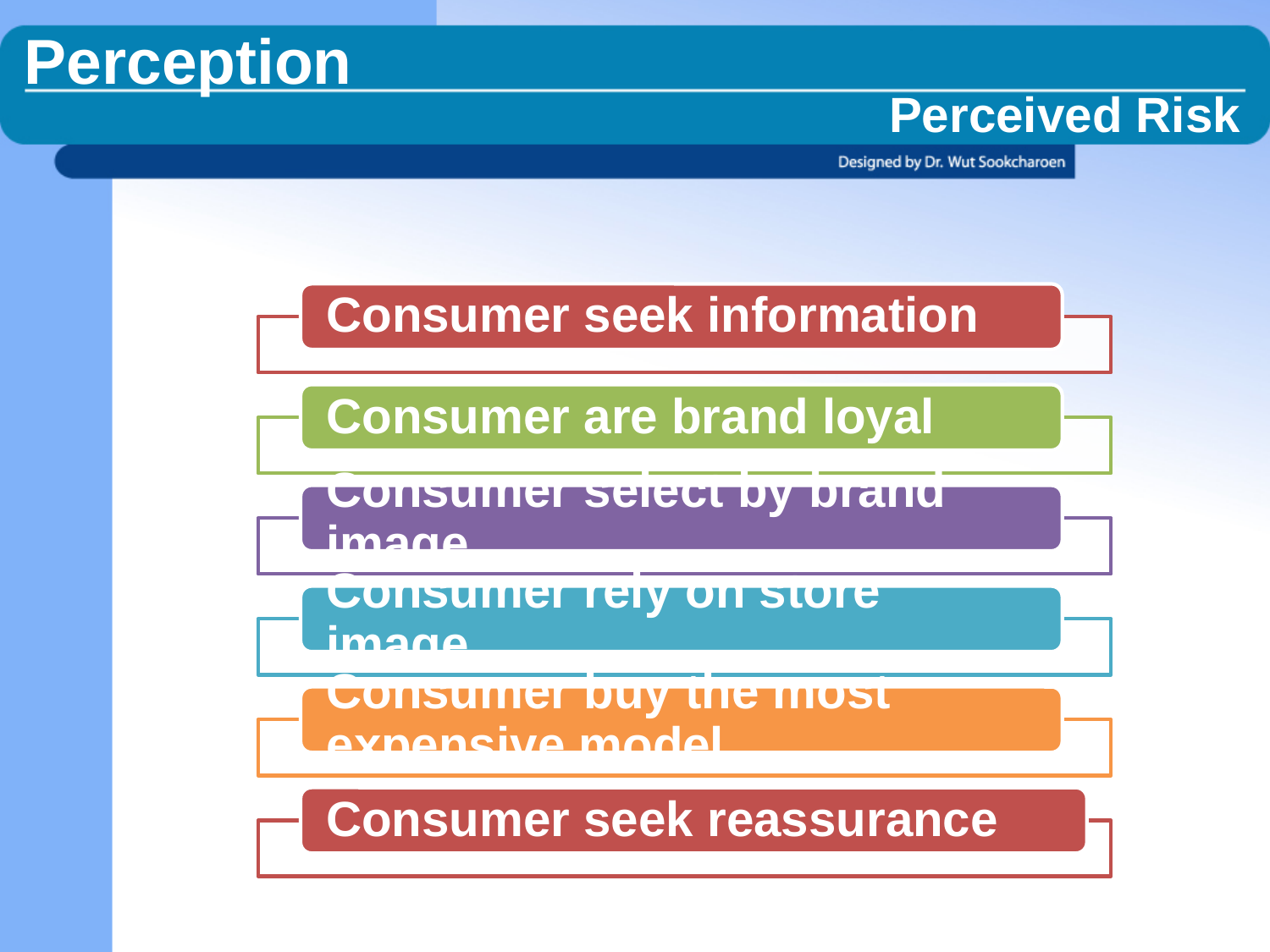

Perception
Perceived Risk
Consumer seek information
Consumer are brand loyal
Consumer select by brand image
Consumer rely on store image
Consumer buy the most expensive model
Consumer seek reassurance